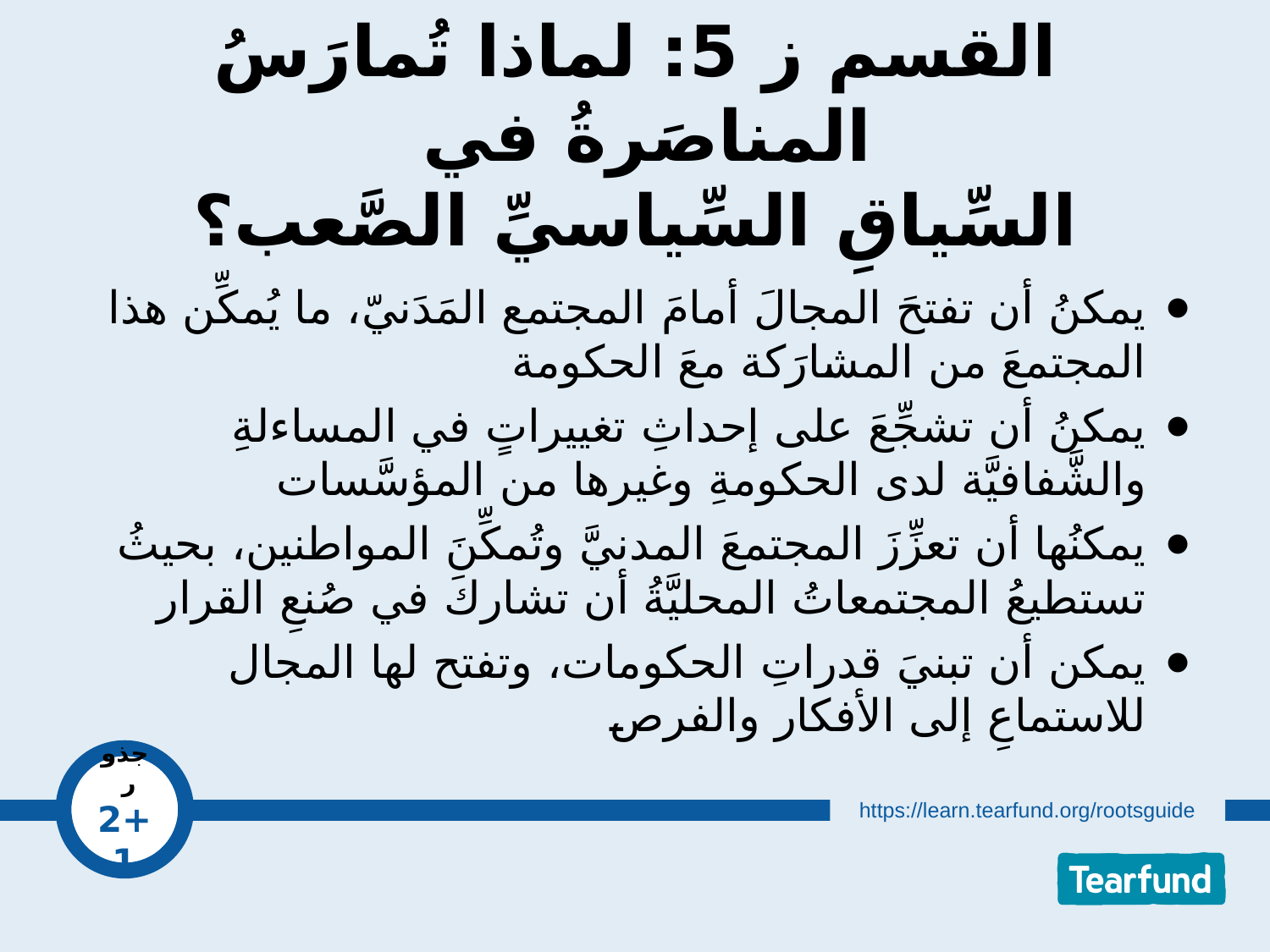

# القسم ز 5: لماذا تُمارَسُ المناصَرةُ في السِّياقِ السِّياسيِّ الصَّعب؟
يمكنُ أن تفتحَ المجالَ أمامَ المجتمع المَدَنيّ، ما يُمكِّن هذا المجتمعَ من المشارَكة معَ الحكومة
يمكنُ أن تشجِّعَ على إحداثِ تغييراتٍ في المساءلةِ والشَّفافيَّة لدى الحكومةِ وغيرها من المؤسَّسات
يمكنُها أن تعزِّزَ المجتمعَ المدنيَّ وتُمكِّنَ المواطنين، بحيثُ تستطيعُ المجتمعاتُ المحليَّةُ أن تشاركَ في صُنعِ القرار
يمكن أن تبنيَ قدراتِ الحكومات، وتفتح لها المجال للاستماعِ إلى الأفكار والفرص